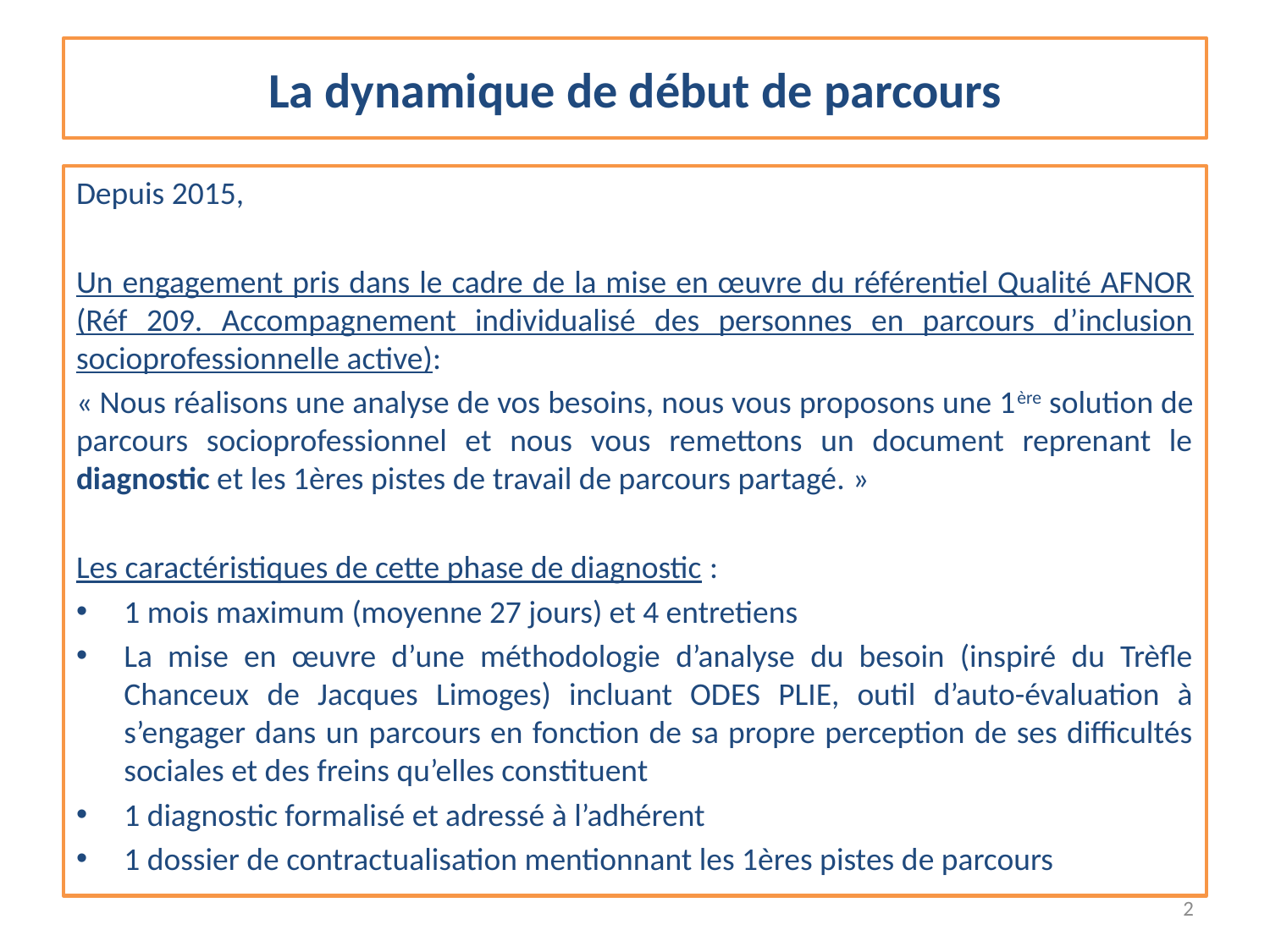

# La dynamique de début de parcours
Depuis 2015,

Un engagement pris dans le cadre de la mise en œuvre du référentiel Qualité AFNOR (Réf 209. Accompagnement individualisé des personnes en parcours d’inclusion socioprofessionnelle active):
« Nous réalisons une analyse de vos besoins, nous vous proposons une 1ère solution de parcours socioprofessionnel et nous vous remettons un document reprenant le diagnostic et les 1ères pistes de travail de parcours partagé. »

Les caractéristiques de cette phase de diagnostic :
1 mois maximum (moyenne 27 jours) et 4 entretiens
La mise en œuvre d’une méthodologie d’analyse du besoin (inspiré du Trèfle Chanceux de Jacques Limoges) incluant ODES PLIE, outil d’auto-évaluation à s’engager dans un parcours en fonction de sa propre perception de ses difficultés sociales et des freins qu’elles constituent
1 diagnostic formalisé et adressé à l’adhérent
1 dossier de contractualisation mentionnant les 1ères pistes de parcours
2